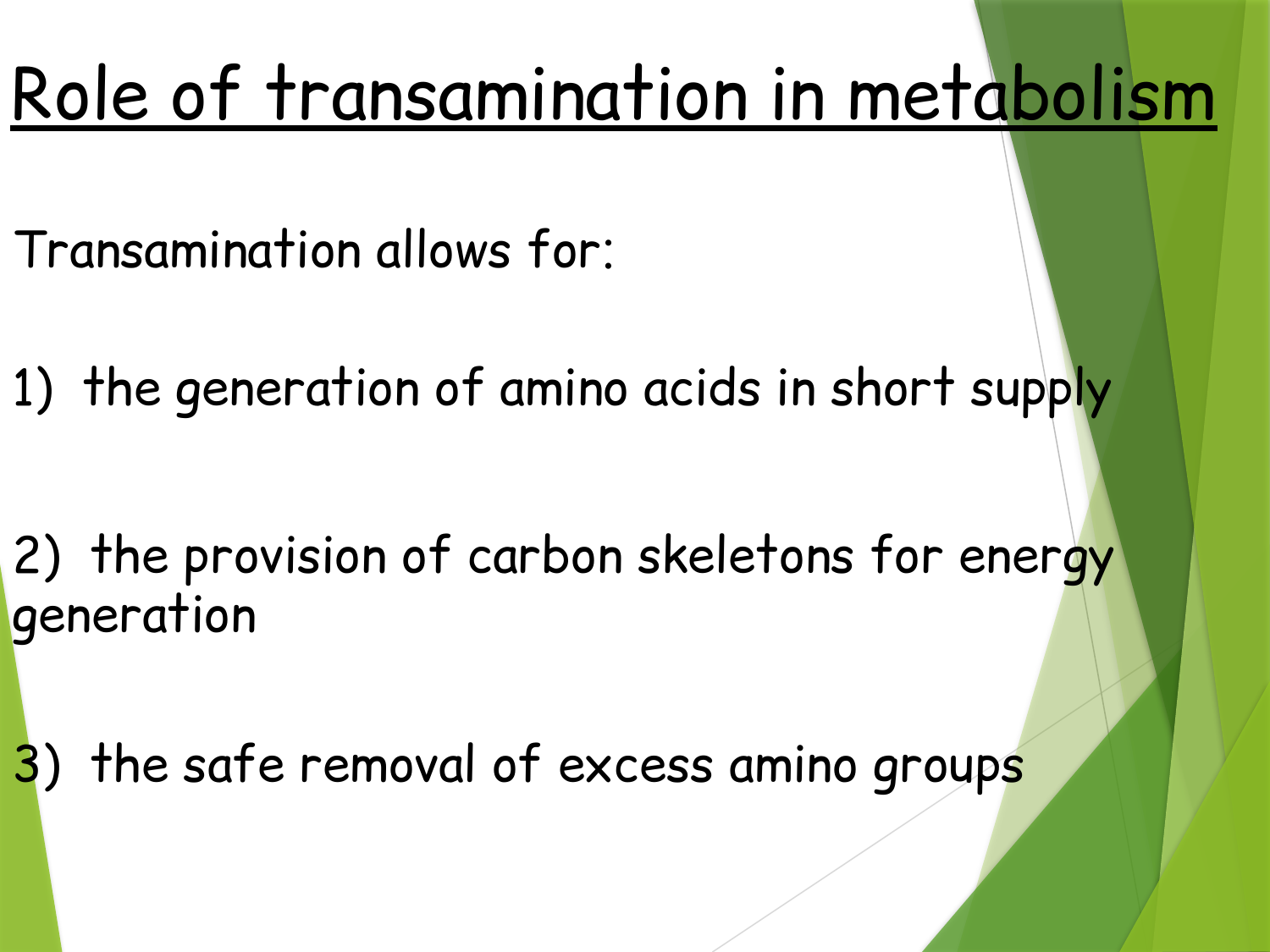

Role of transamination in metabolism
Transamination allows for:
1)  the generation of amino acids in short supply

2)  the provision of carbon skeletons for energy generation

3)  the safe removal of excess amino groups